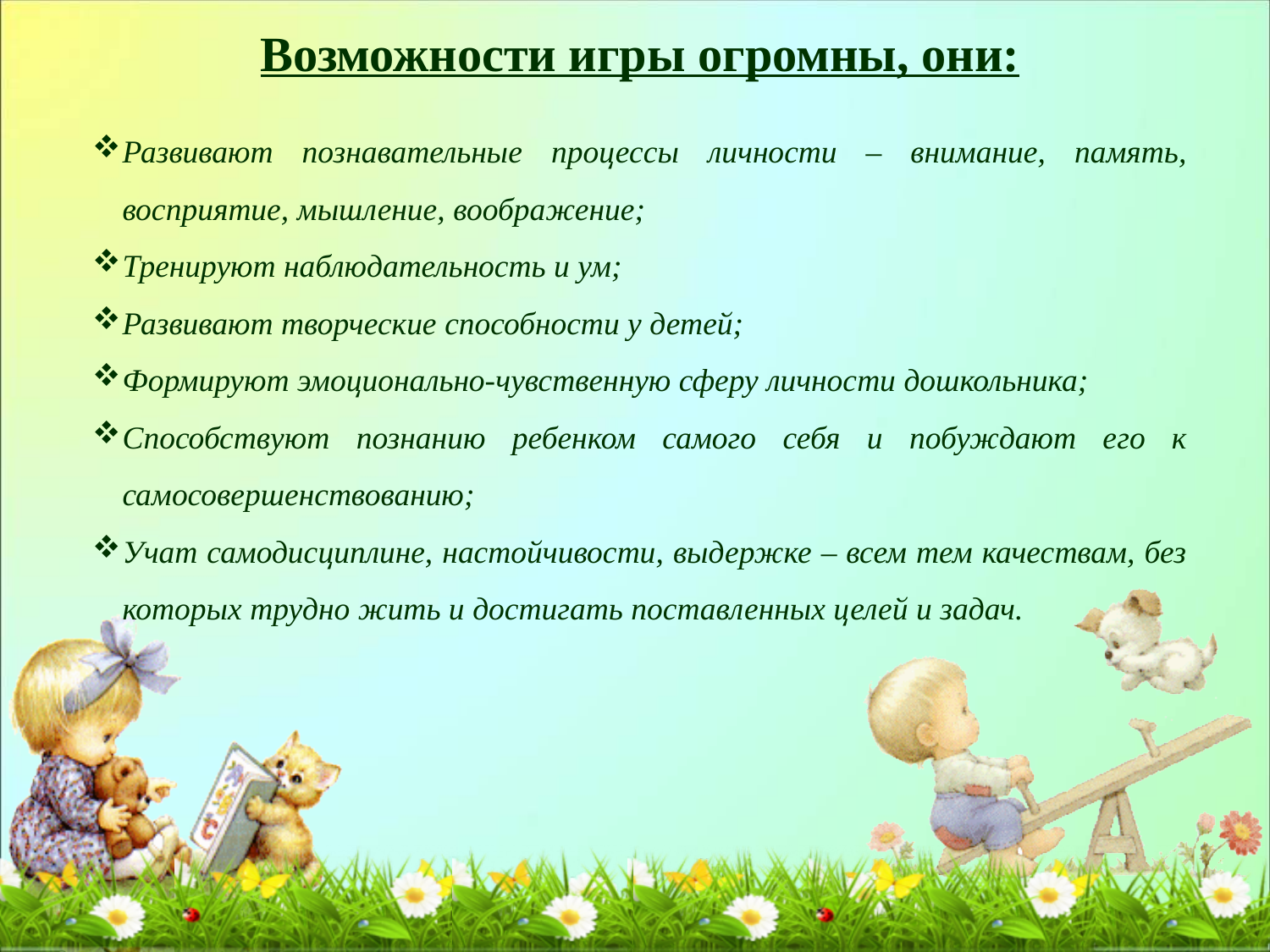

Возможности игры огромны, они:
Развивают познавательные процессы личности – внимание, память, восприятие, мышление, воображение;
Тренируют наблюдательность и ум;
Развивают творческие способности у детей;
Формируют эмоционально-чувственную сферу личности дошкольника;
Способствуют познанию ребенком самого себя и побуждают его к самосовершенствованию;
Учат самодисциплине, настойчивости, выдержке – всем тем качествам, без которых трудно жить и достигать поставленных целей и задач.